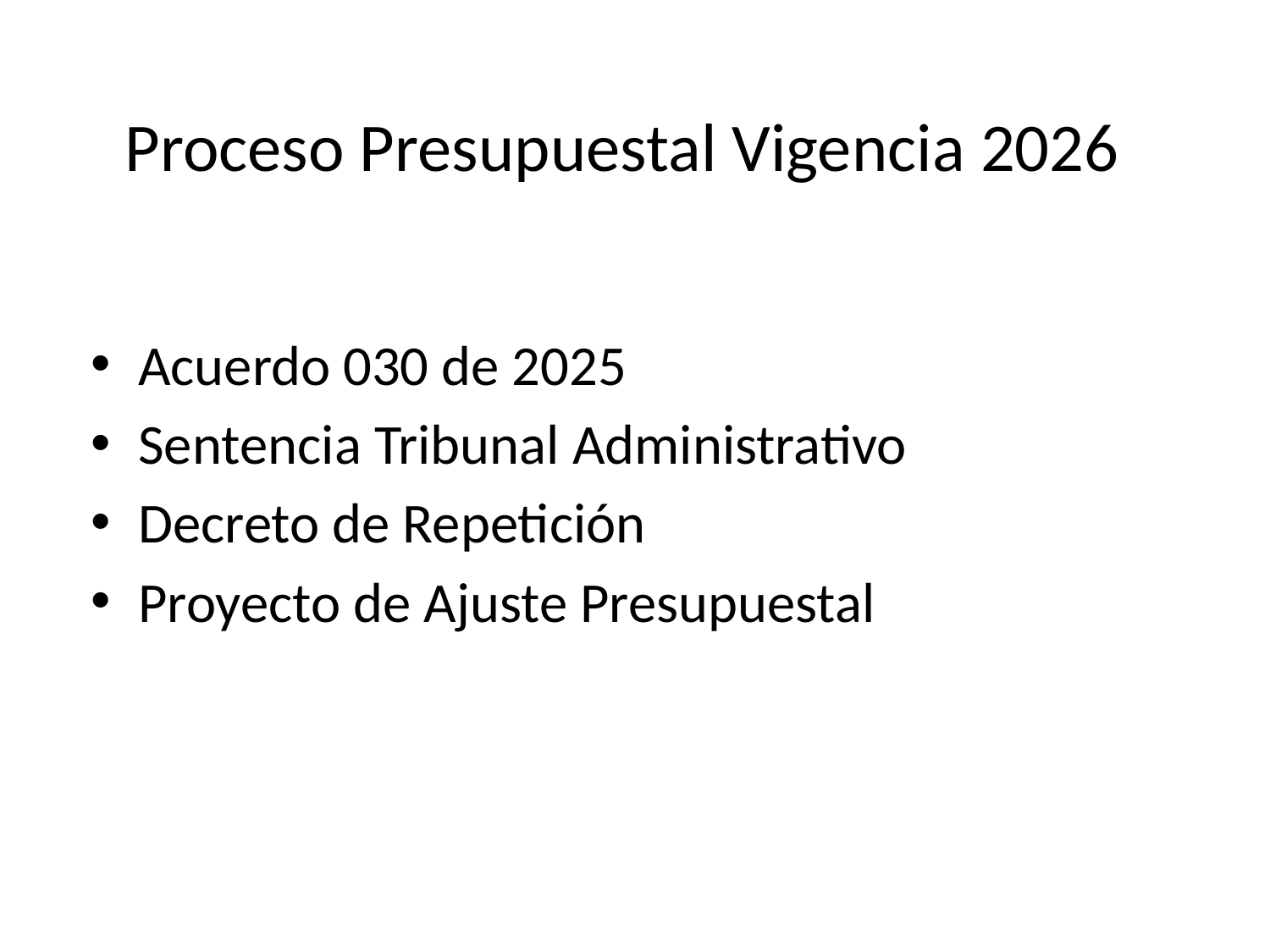

# Proceso Presupuestal Vigencia 2026
Acuerdo 030 de 2025
Sentencia Tribunal Administrativo
Decreto de Repetición
Proyecto de Ajuste Presupuestal